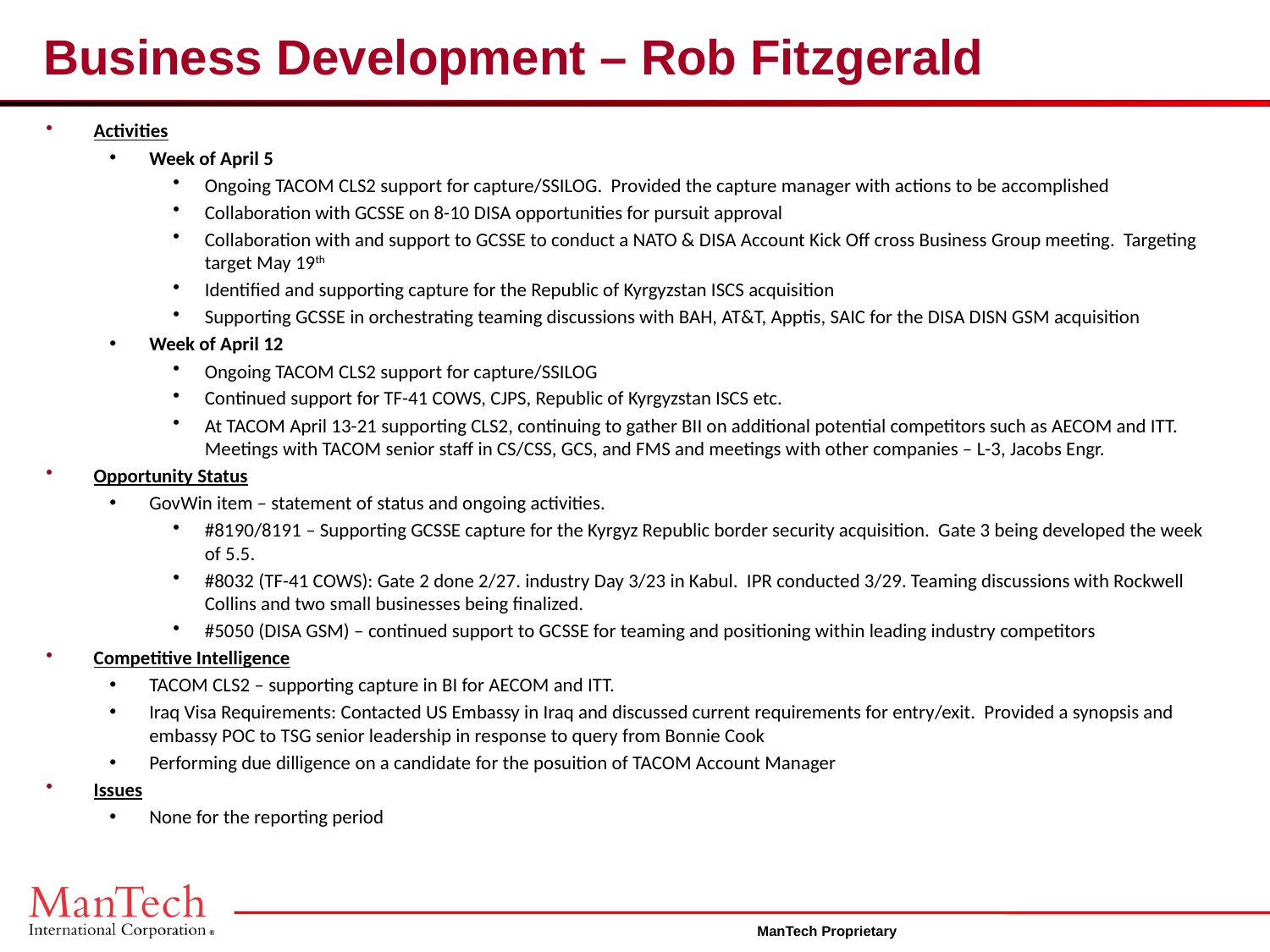

# Business Development – Rob Fitzgerald
Activities
Week of April 5
Ongoing TACOM CLS2 support for capture/SSILOG.  Provided the capture manager with actions to be accomplished
Collaboration with GCSSE on 8-10 DISA opportunities for pursuit approval
Collaboration with and support to GCSSE to conduct a NATO & DISA Account Kick Off cross Business Group meeting.  Targeting target May 19th
Identified and supporting capture for the Republic of Kyrgyzstan ISCS acquisition
Supporting GCSSE in orchestrating teaming discussions with BAH, AT&T, Apptis, SAIC for the DISA DISN GSM acquisition
Week of April 12
Ongoing TACOM CLS2 support for capture/SSILOG
Continued support for TF-41 COWS, CJPS, Republic of Kyrgyzstan ISCS etc.
At TACOM April 13-21 supporting CLS2, continuing to gather BII on additional potential competitors such as AECOM and ITT.  Meetings with TACOM senior staff in CS/CSS, GCS, and FMS and meetings with other companies – L-3, Jacobs Engr.
Opportunity Status
GovWin item – statement of status and ongoing activities.
#8190/8191 – Supporting GCSSE capture for the Kyrgyz Republic border security acquisition.  Gate 3 being developed the week of 5.5.
#8032 (TF-41 COWS): Gate 2 done 2/27. industry Day 3/23 in Kabul.  IPR conducted 3/29. Teaming discussions with Rockwell Collins and two small businesses being finalized.
#5050 (DISA GSM) – continued support to GCSSE for teaming and positioning within leading industry competitors
Competitive Intelligence
TACOM CLS2 – supporting capture in BI for AECOM and ITT.
Iraq Visa Requirements: Contacted US Embassy in Iraq and discussed current requirements for entry/exit.  Provided a synopsis and embassy POC to TSG senior leadership in response to query from Bonnie Cook
Performing due dilligence on a candidate for the posuition of TACOM Account Manager
Issues
None for the reporting period